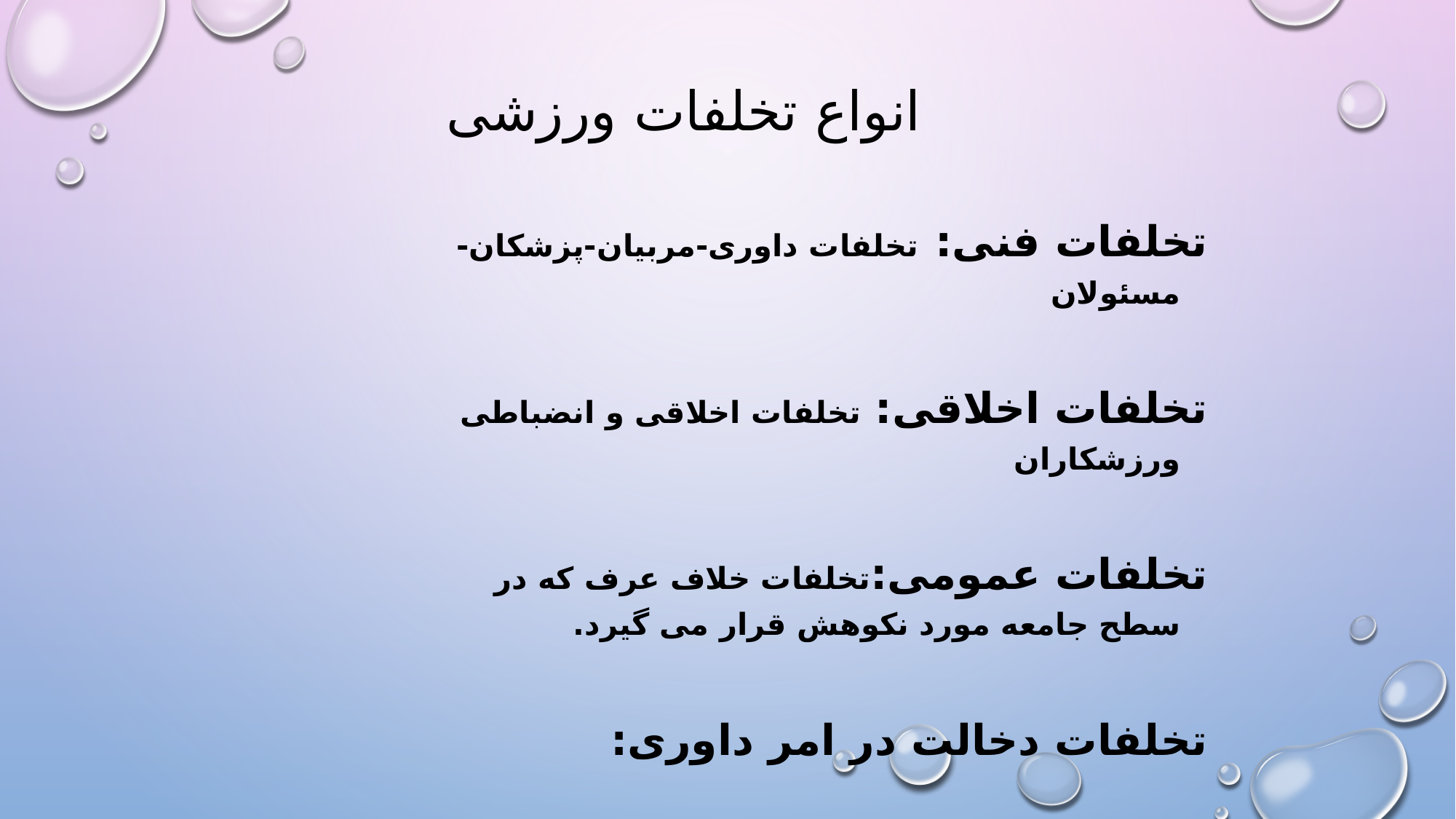

# انواع تخلفات ورزشی
تخلفات فنی: تخلفات داوری-مربیان-پزشکان-مسئولان

تخلفات اخلاقی: تخلفات اخلاقی و انضباطی ورزشکاران

تخلفات عمومی:تخلفات خلاف عرف که در سطح جامعه مورد نکوهش قرار می گیرد.

تخلفات دخالت در امر داوری: